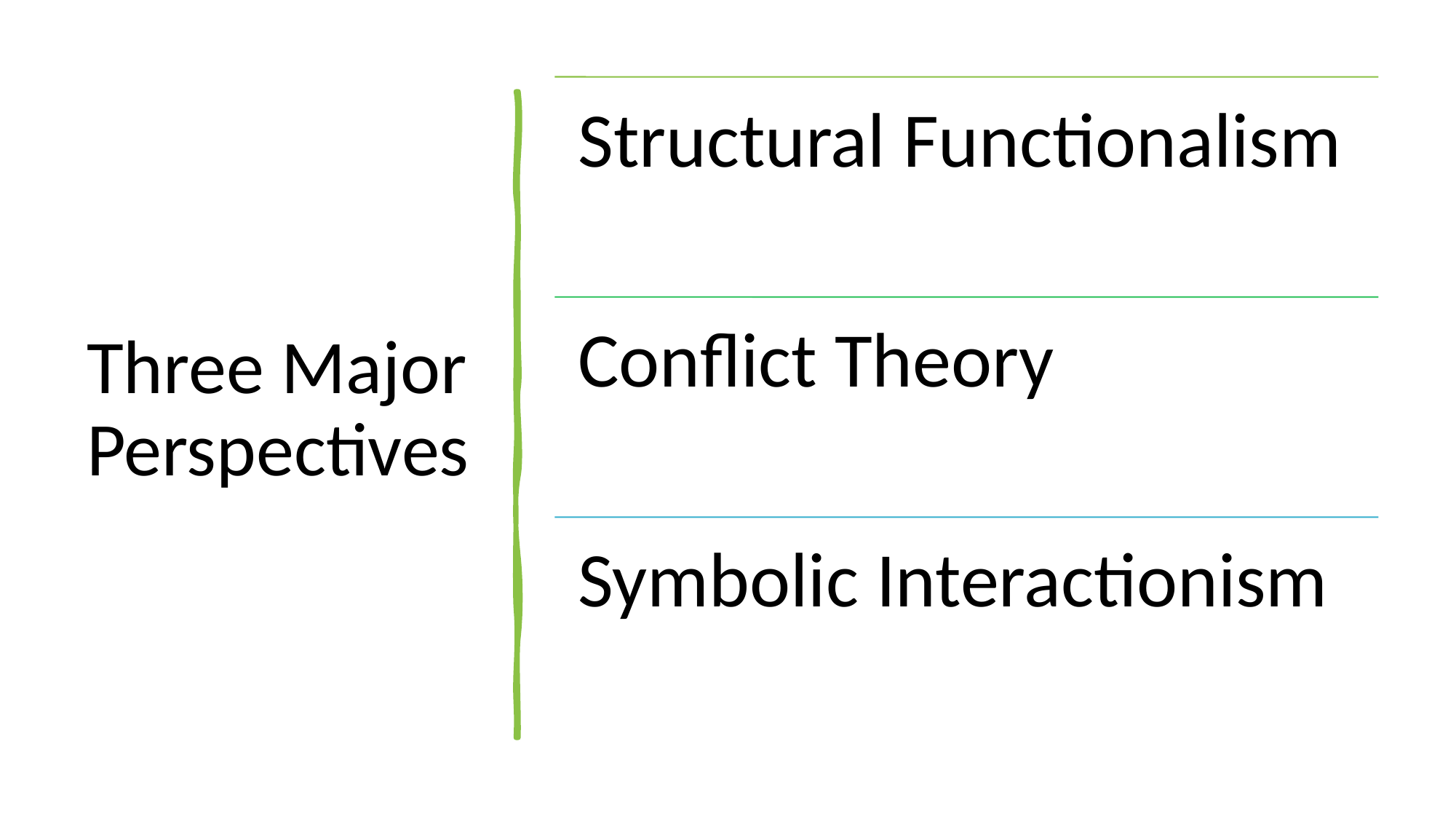

Structural Functionalism
Conflict Theory
Symbolic Interactionism
# Three Major Perspectives